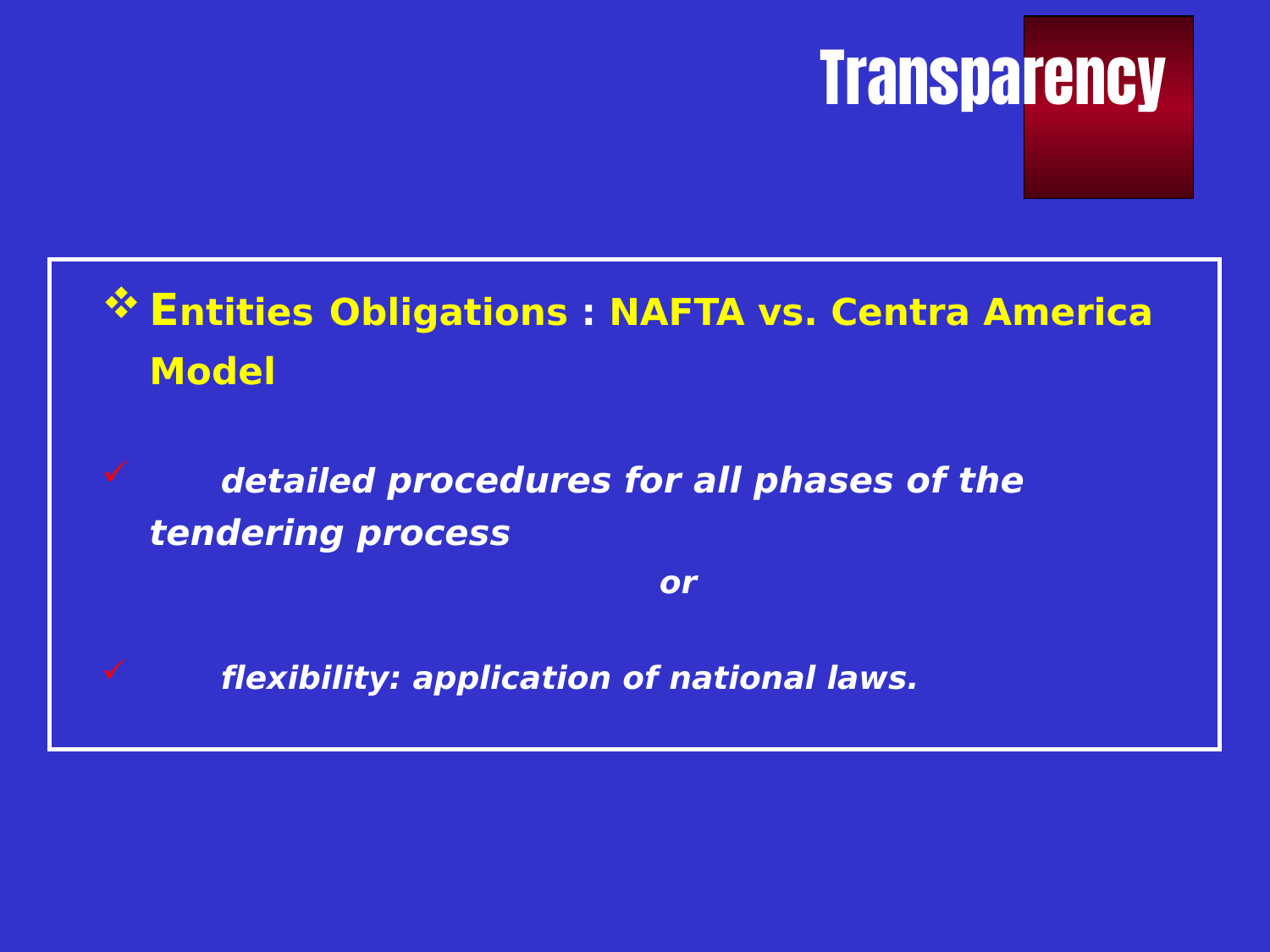

Transparency
Entities Obligations : NAFTA vs. Centra America Model

	detailed procedures for all phases of the tendering process
	or

	flexibility: application of national laws.